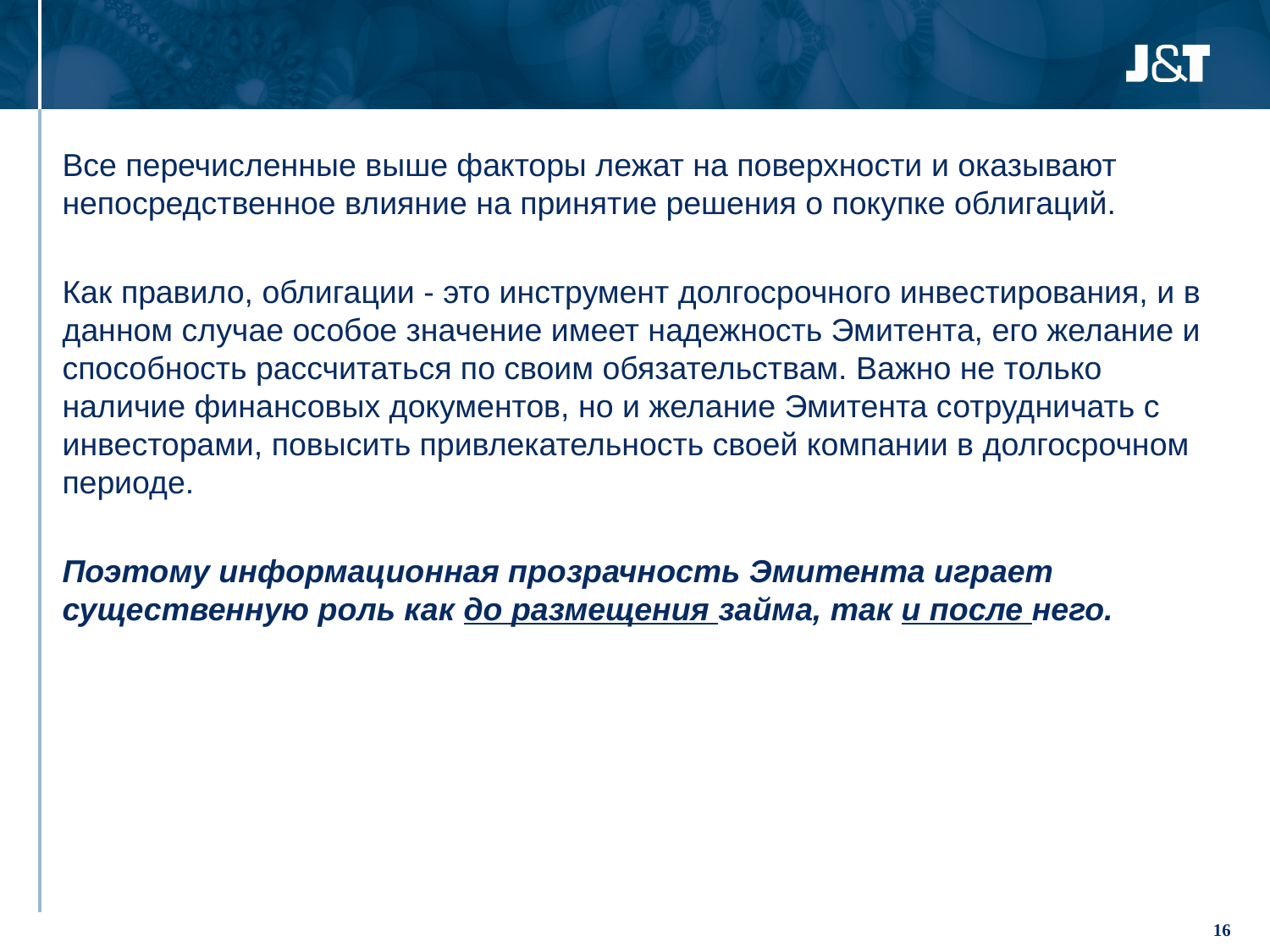

Все перечисленные выше факторы лежат на поверхности и оказывают непосредственное влияние на принятие решения о покупке облигаций.

Как правило, облигации - это инструмент долгосрочного инвестирования, и в данном случае особое значение имеет надежность Эмитента, его желание и способность рассчитаться по своим обязательствам. Важно не только наличие финансовых документов, но и желание Эмитента сотрудничать с инвесторами, повысить привлекательность своей компании в долгосрочном периоде.

Поэтому информационная прозрачность Эмитента играет существенную роль как до размещения займа, так и после него.

16